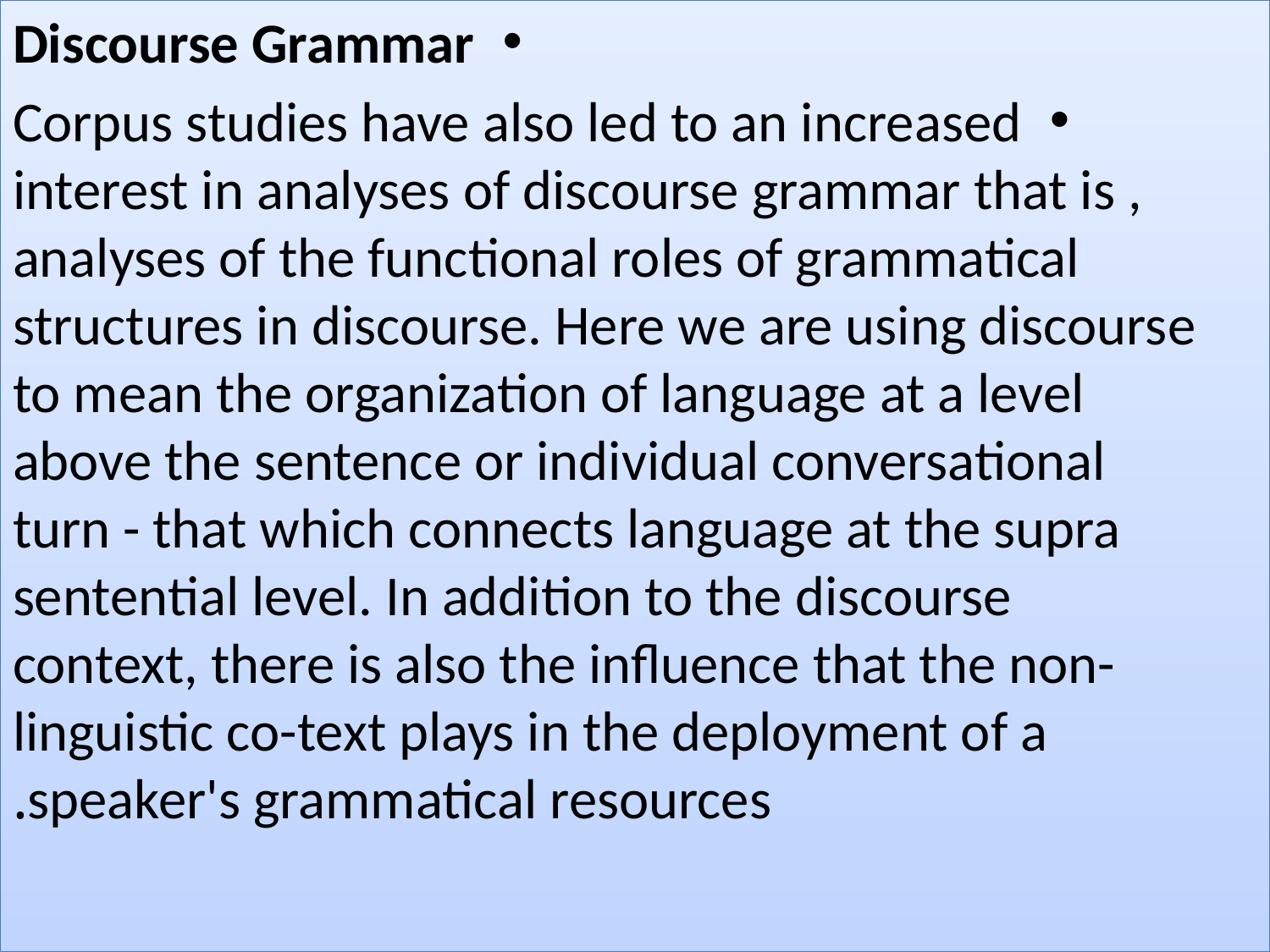

Discourse Grammar
Corpus studies have also led to an increased interest in analyses of discourse grammar that is , analyses of the functional roles of grammatical structures in discourse. Here we are using discourse to mean the organization of language at a level above the sentence or individual conversational turn - that which connects language at the supra sentential level. In addition to the discourse context, there is also the influence that the non-linguistic co-text plays in the deployment of a speaker's grammatical resources.